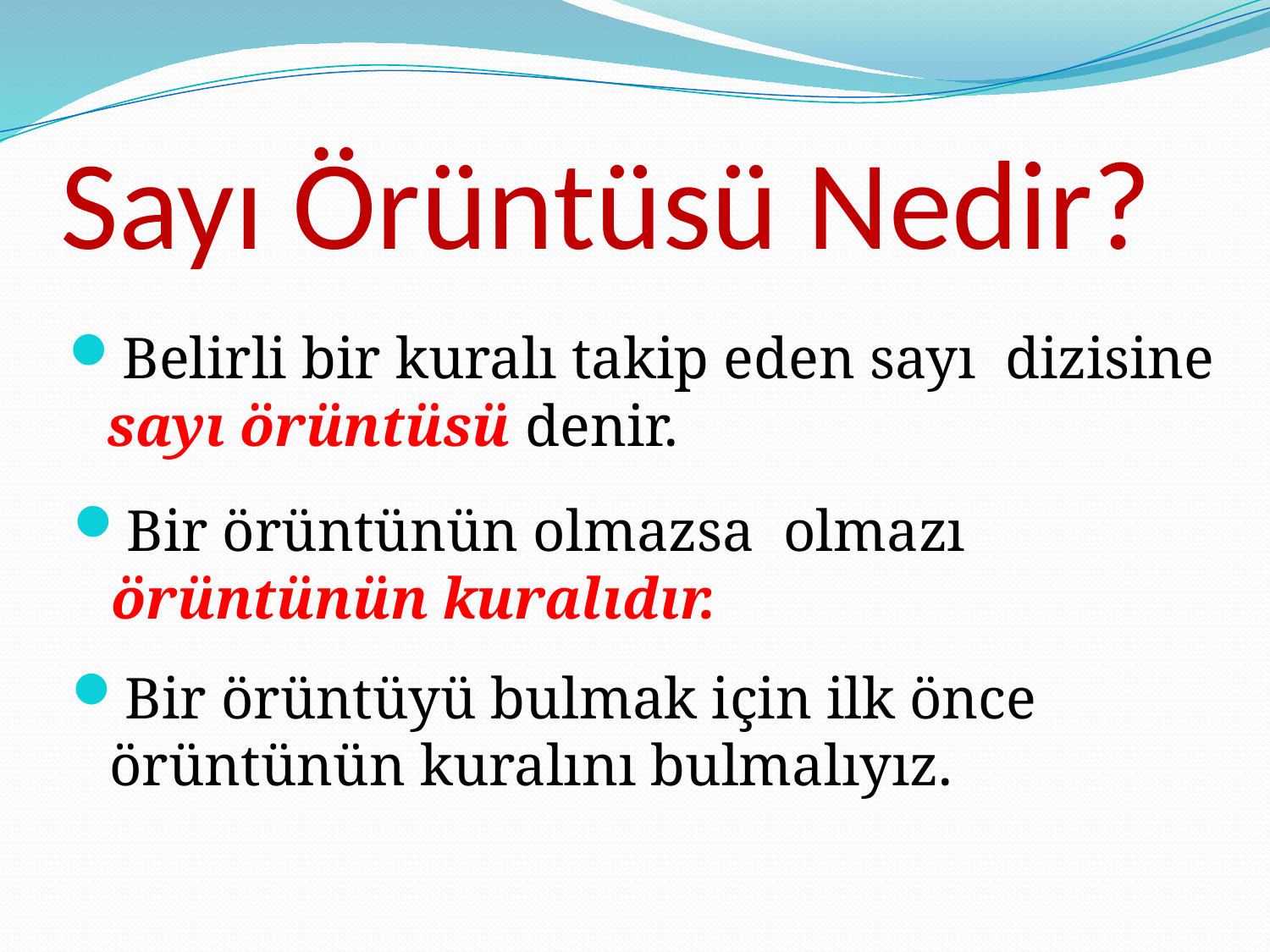

# Sayı Örüntüsü Nedir?
Belirli bir kuralı takip eden sayı  dizisine sayı örüntüsü denir.
Bir örüntünün olmazsa  olmazı örüntünün kuralıdır.
Bir örüntüyü bulmak için ilk önce örüntünün kuralını bulmalıyız.